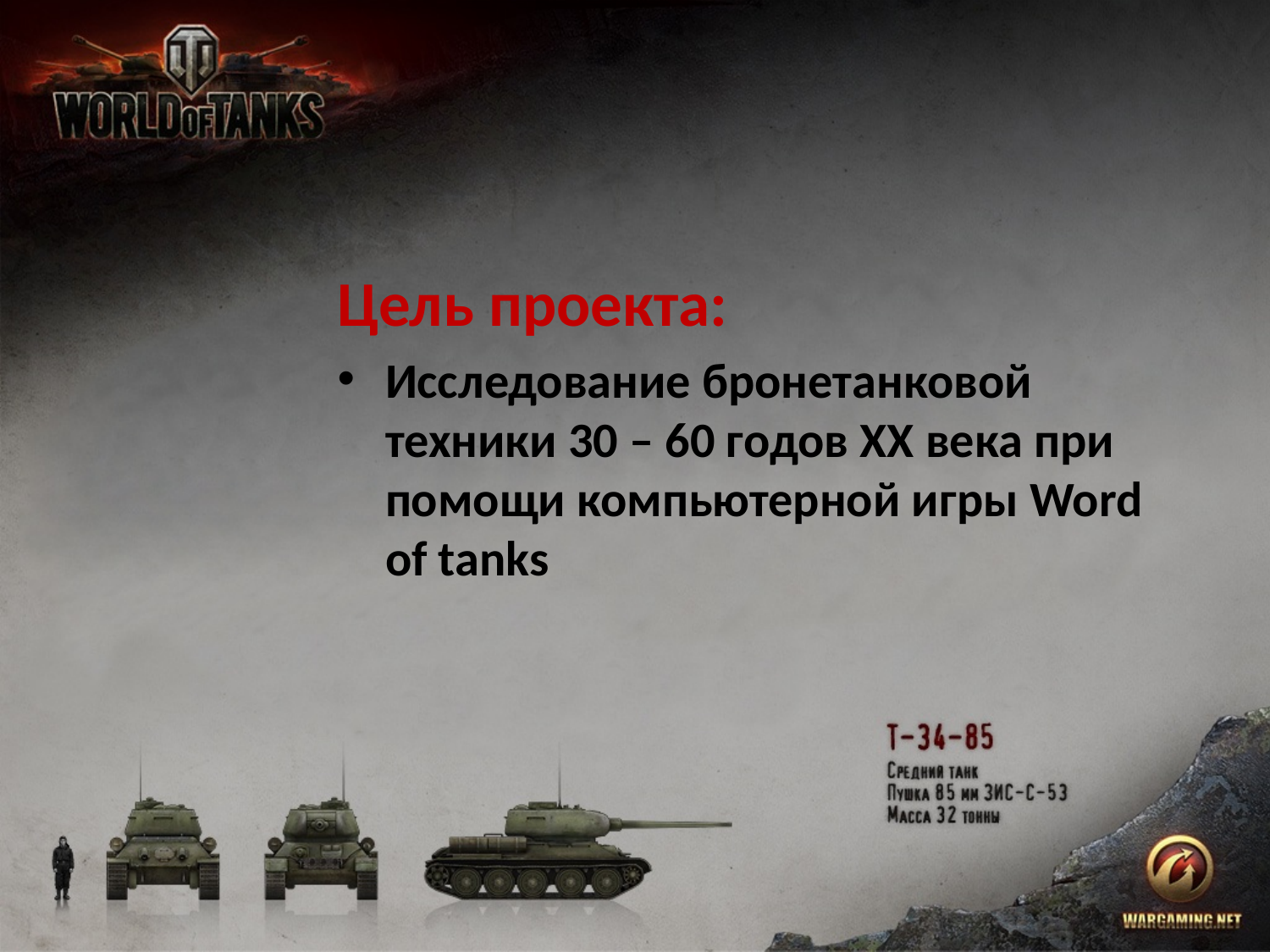

Цель проекта:
Исследование бронетанковой техники 30 – 60 годов ХХ века при помощи компьютерной игры Word of tanks